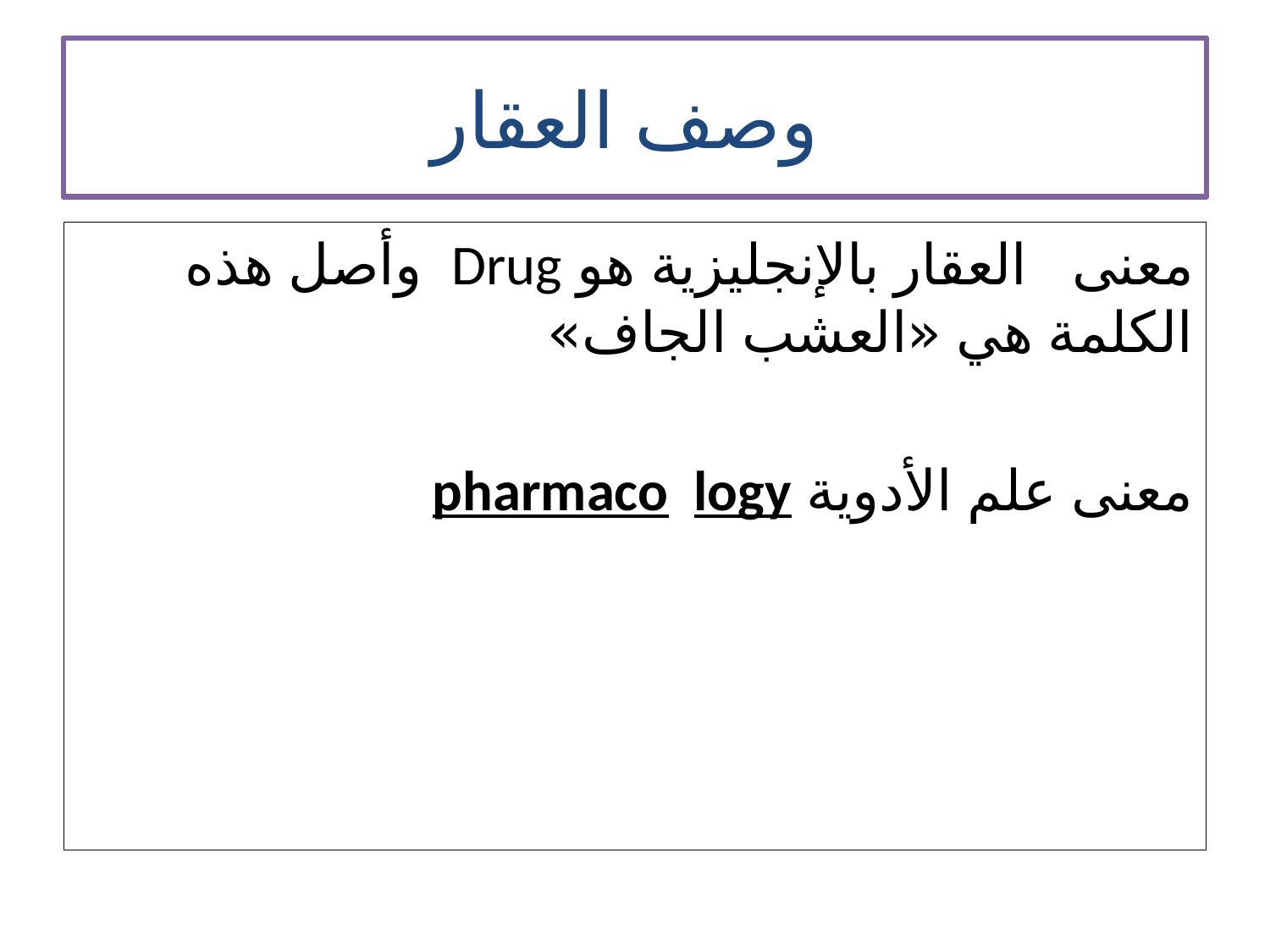

# وصف العقار
معنى   العقار بالإنجليزية هو Drug  وأصل هذه الكلمة هي «العشب الجاف»

معنى علم الأدوية pharmaco  logy